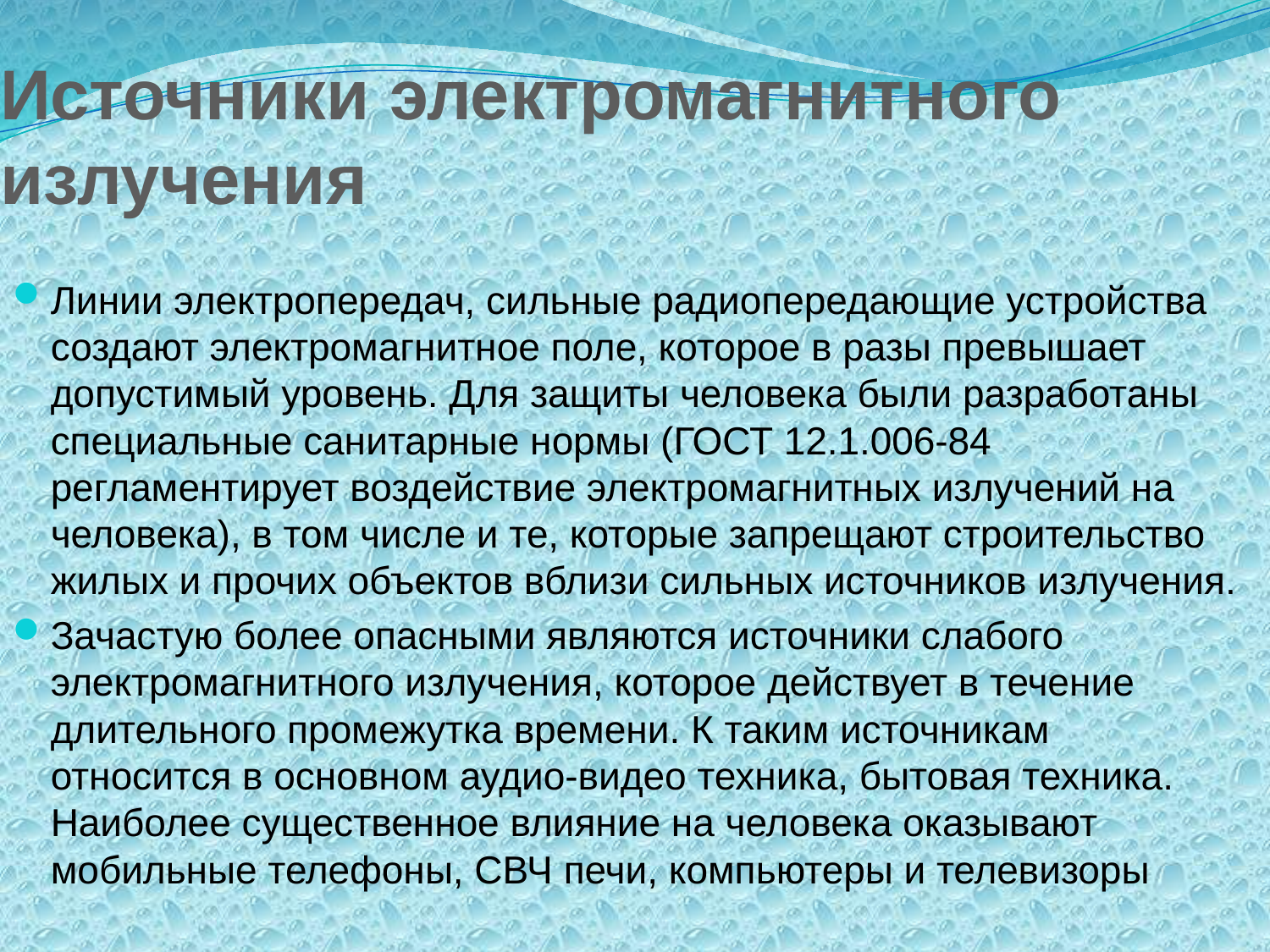

# Источники электромагнитного излучения
Линии электропередач, сильные радиопередающие устройства создают электромагнитное поле, которое в разы превышает допустимый уровень. Для защиты человека были разработаны специальные санитарные нормы (ГОСТ 12.1.006-84 регламентирует воздействие электромагнитных излучений на человека), в том числе и те, которые запрещают строительство жилых и прочих объектов вблизи сильных источников излучения.
Зачастую более опасными являются источники слабого электромагнитного излучения, которое действует в течение длительного промежутка времени. К таким источникам относится в основном аудио-видео техника, бытовая техника. Наиболее существенное влияние на человека оказывают мобильные телефоны, СВЧ печи, компьютеры и телевизоры